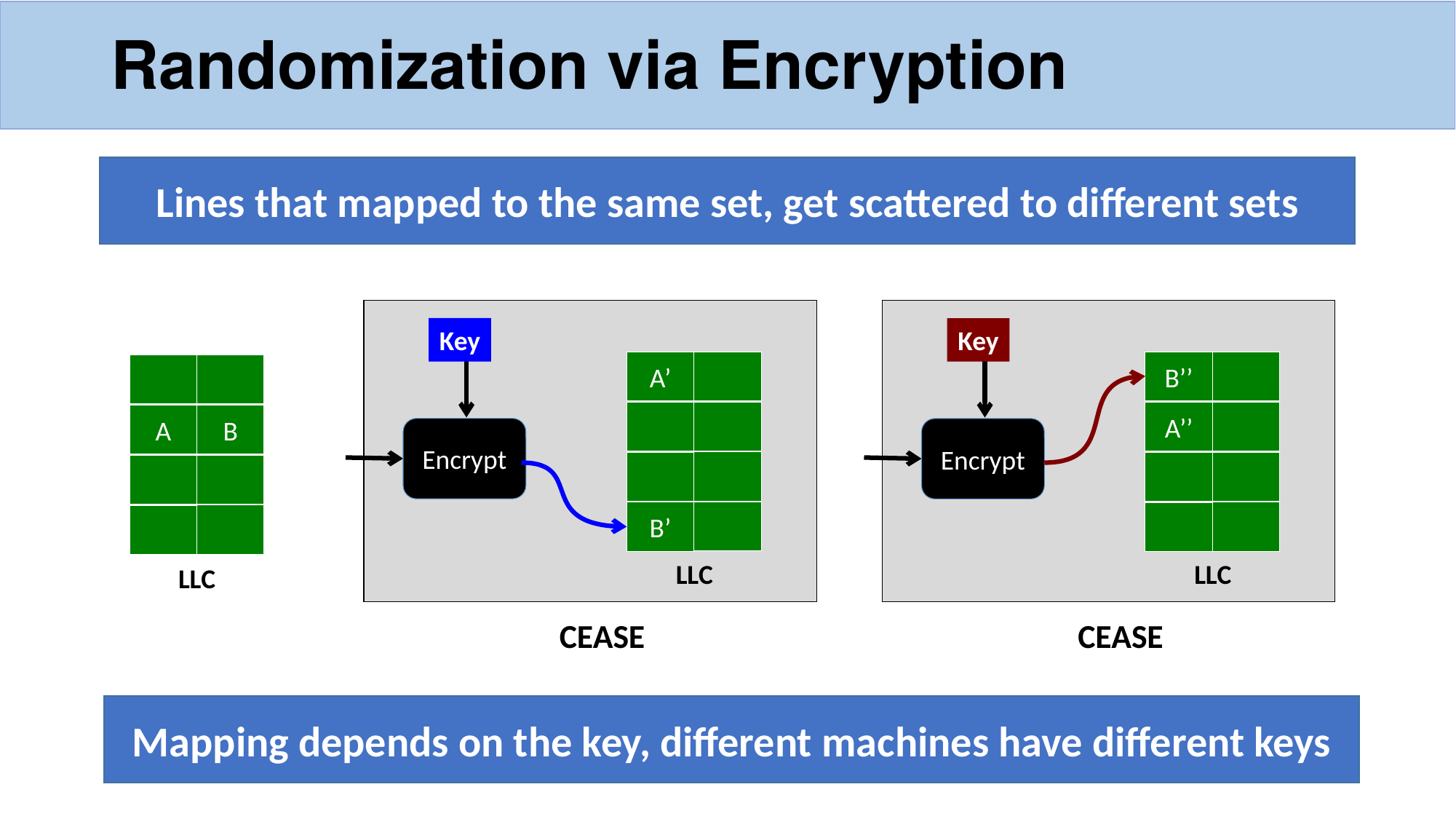

# Randomization via Encryption
Lines that mapped to the same set, get scattered to different sets

Key

A’

B’
Encrypt
LLC
CEASE

Key

B’’

A’’

Encrypt
LLC
CEASE

B
A

LLC
Mapping depends on the key, different machines have different keys